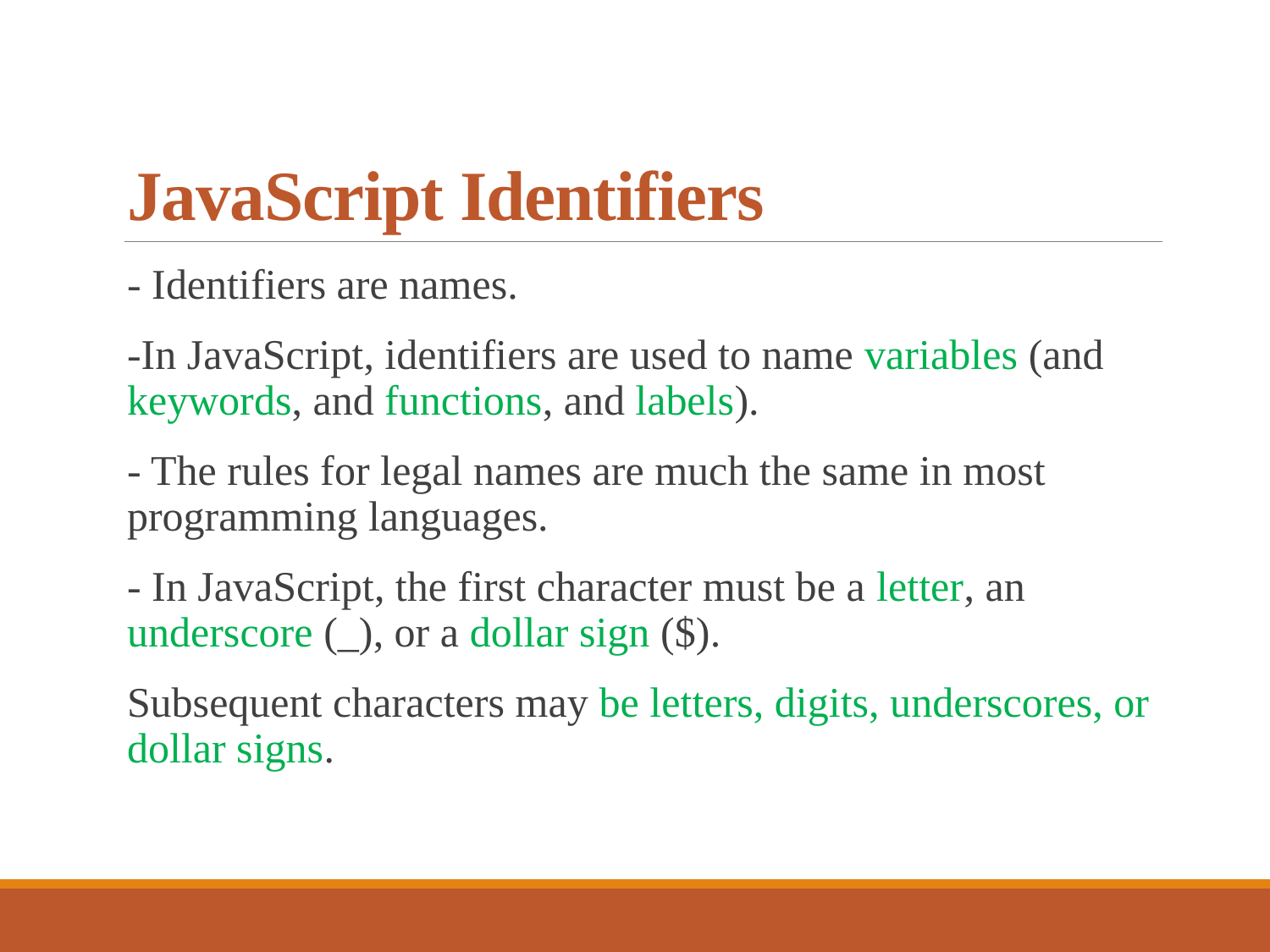

# JavaScript Identifiers
- Identifiers are names.
-In JavaScript, identifiers are used to name variables (and keywords, and functions, and labels).
- The rules for legal names are much the same in most programming languages.
- In JavaScript, the first character must be a letter, an underscore (_), or a dollar sign ($).
Subsequent characters may be letters, digits, underscores, or dollar signs.